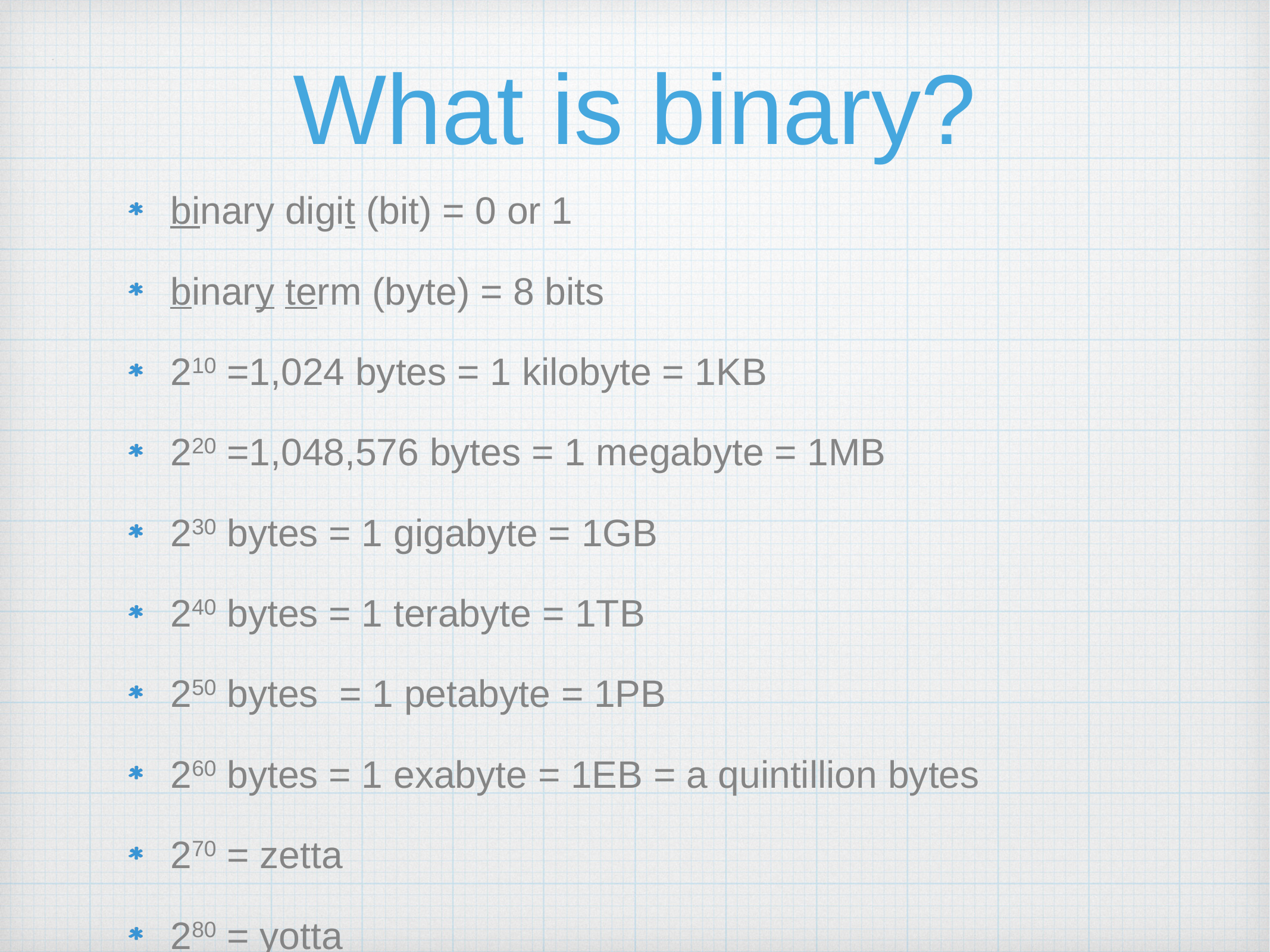

# What is binary?
binary digit (bit) = 0 or 1
binary term (byte) = 8 bits
210 =1,024 bytes = 1 kilobyte = 1KB
220 =1,048,576 bytes = 1 megabyte = 1MB
230 bytes = 1 gigabyte = 1GB
240 bytes = 1 terabyte = 1TB
250 bytes  = 1 petabyte = 1PB
260 bytes = 1 exabyte = 1EB = a quintillion bytes
270 = zetta
280 = yotta